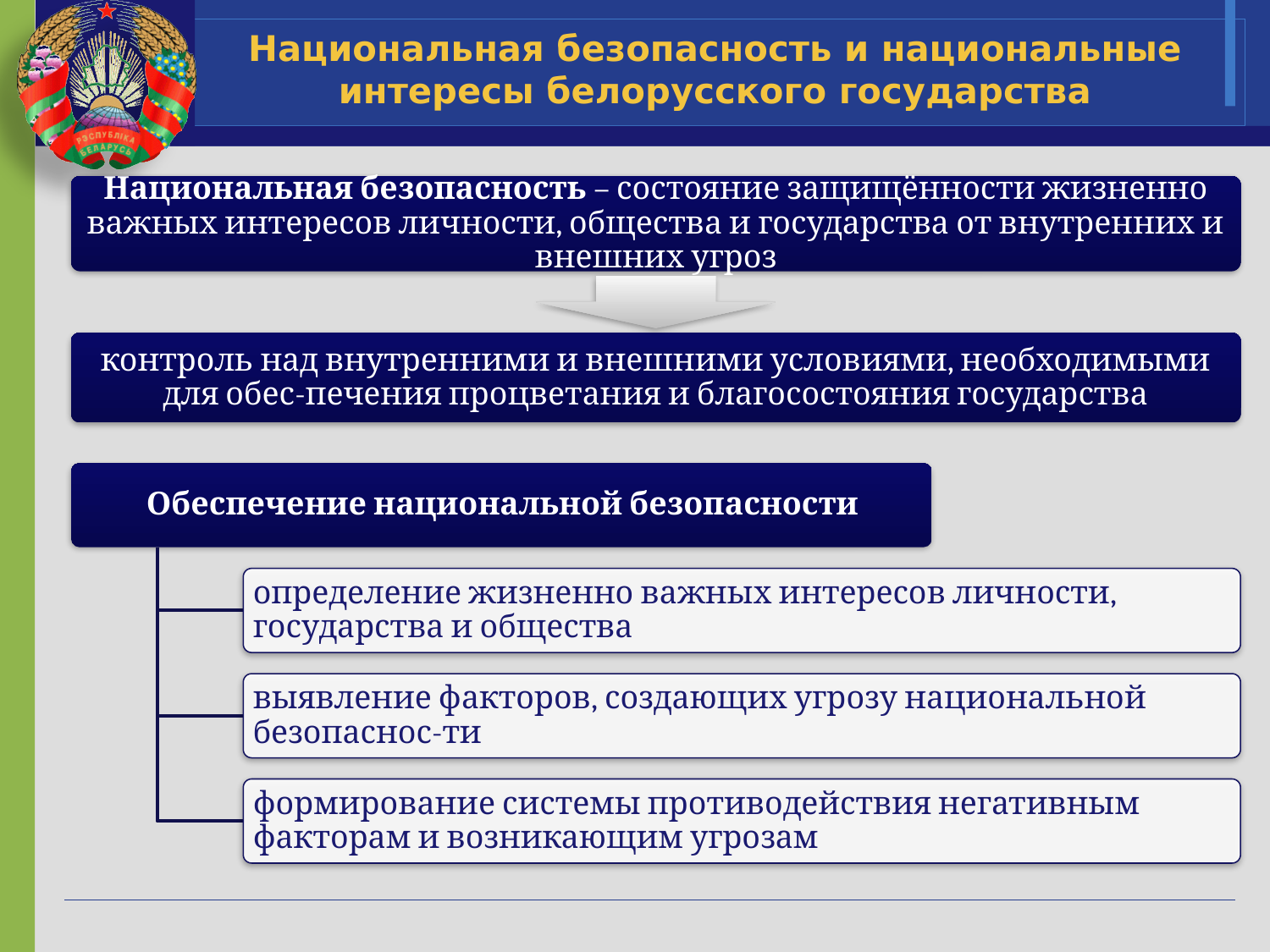

# Национальная безопасность и национальные интересы белорусского государства

Национальная безопасность – состояние защищённости жизненно важных интересов личности, общества и государства от внутренних и внешних угроз

контроль над внутренними и внешними условиями, необходимыми для обес-печения процветания и благосостояния государства
Обеспечение национальной безопасности
определение жизненно важных интересов личности, государства и общества
выявление факторов, создающих угрозу национальной безопаснос-ти
формирование системы противодействия негативным факторам и возникающим угрозам